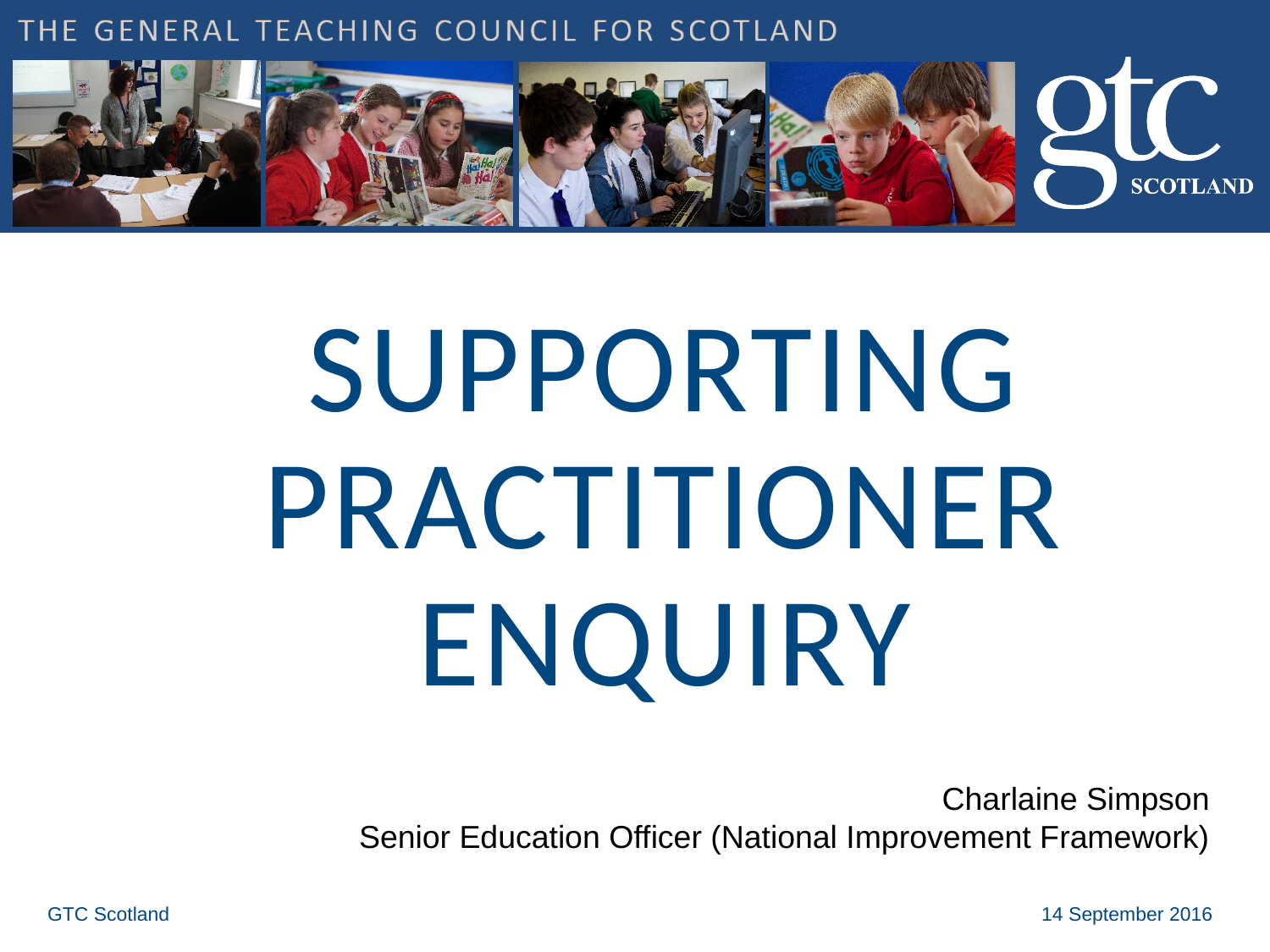

Supporting Practitioner Enquiry
Charlaine Simpson
Senior Education Officer (National Improvement Framework)
GTC Scotland
14 September 2016